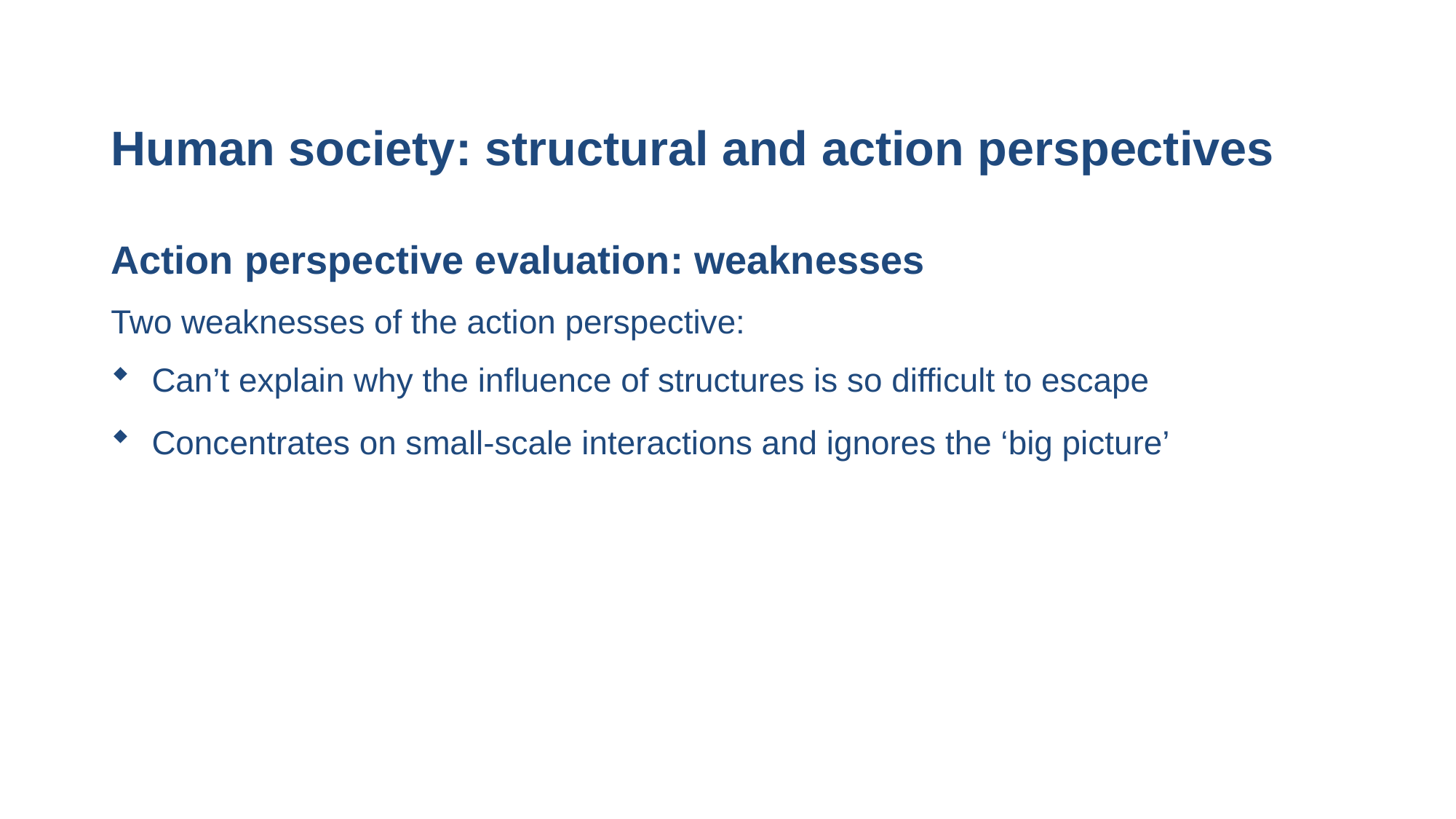

# Human society: structural and action perspectives
Action perspective evaluation: weaknesses
Two weaknesses of the action perspective:
Can’t explain why the influence of structures is so difficult to escape
Concentrates on small-scale interactions and ignores the ‘big picture’